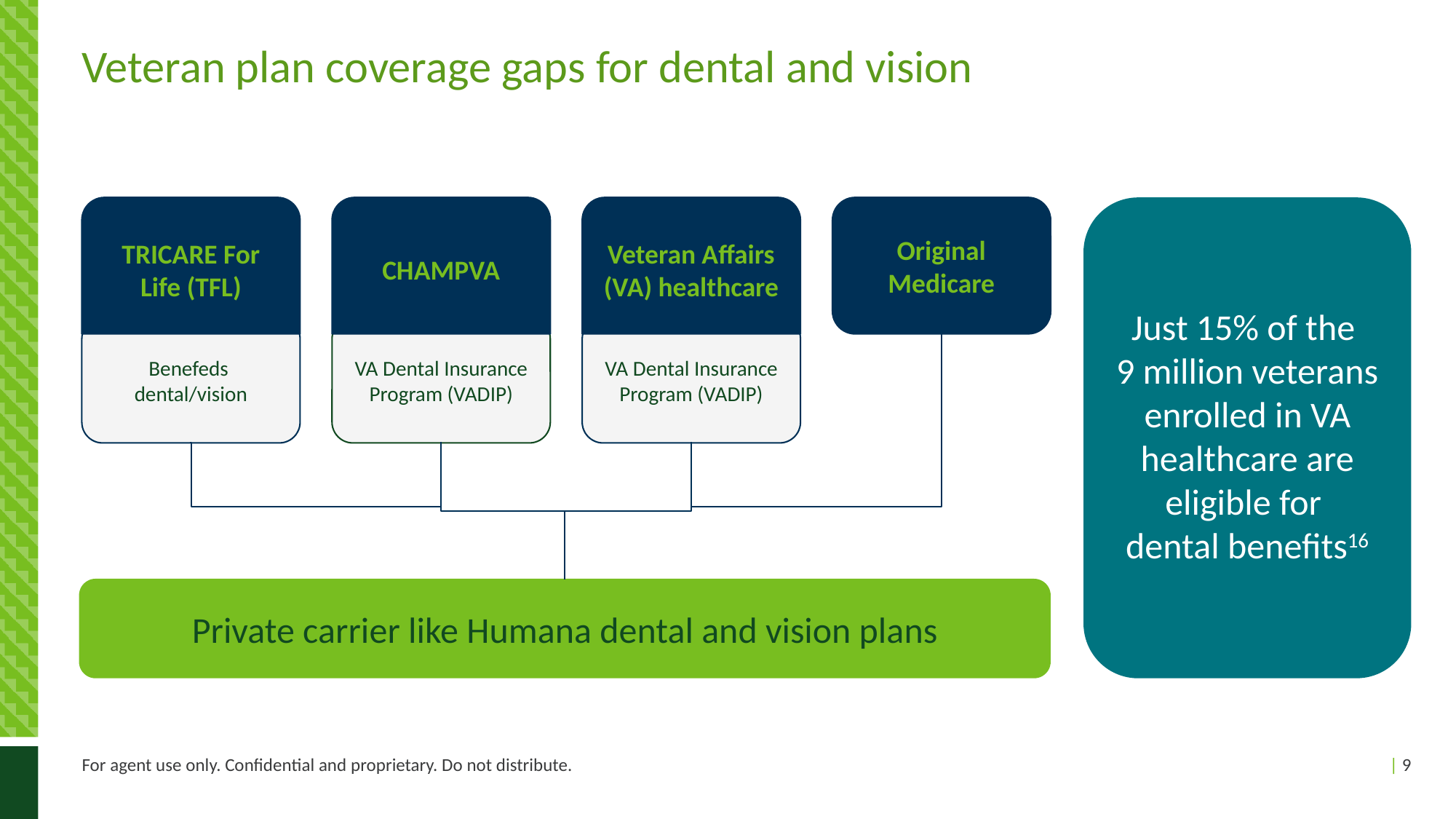

# Veteran plan coverage gaps for dental and vision
TRICARE For Life (TFL)
CHAMPVA
Veteran Affairs (VA) healthcare
Original Medicare
Just 15% of the
9 million veterans enrolled in VA healthcare are eligible for
dental benefits16
Benefeds
dental/vision
VA Dental Insurance Program (VADIP)
VA Dental Insurance Program (VADIP)
Private carrier like Humana dental and vision plans
For agent use only. Confidential and proprietary. Do not distribute.
| 9